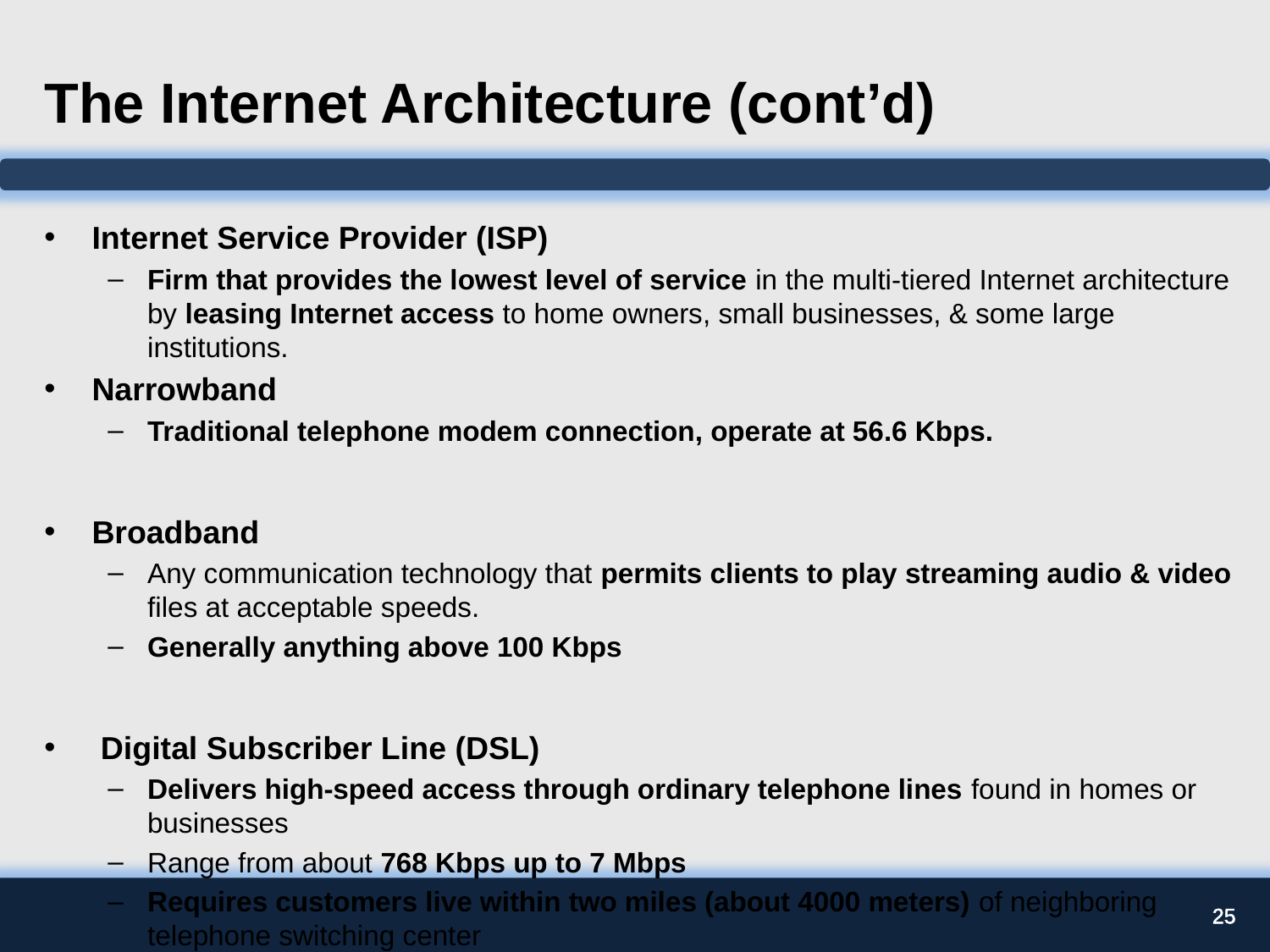

# The Internet Architecture (cont’d)
Internet Service Provider (ISP)
Firm that provides the lowest level of service in the multi-tiered Internet architecture by leasing Internet access to home owners, small businesses, & some large institutions.
Narrowband
Traditional telephone modem connection, operate at 56.6 Kbps.

Broadband
Any communication technology that permits clients to play streaming audio & video files at acceptable speeds.
Generally anything above 100 Kbps

 Digital Subscriber Line (DSL)
Delivers high-speed access through ordinary telephone lines found in homes or businesses
Range from about 768 Kbps up to 7 Mbps
Requires customers live within two miles (about 4000 meters) of neighboring telephone switching center

25